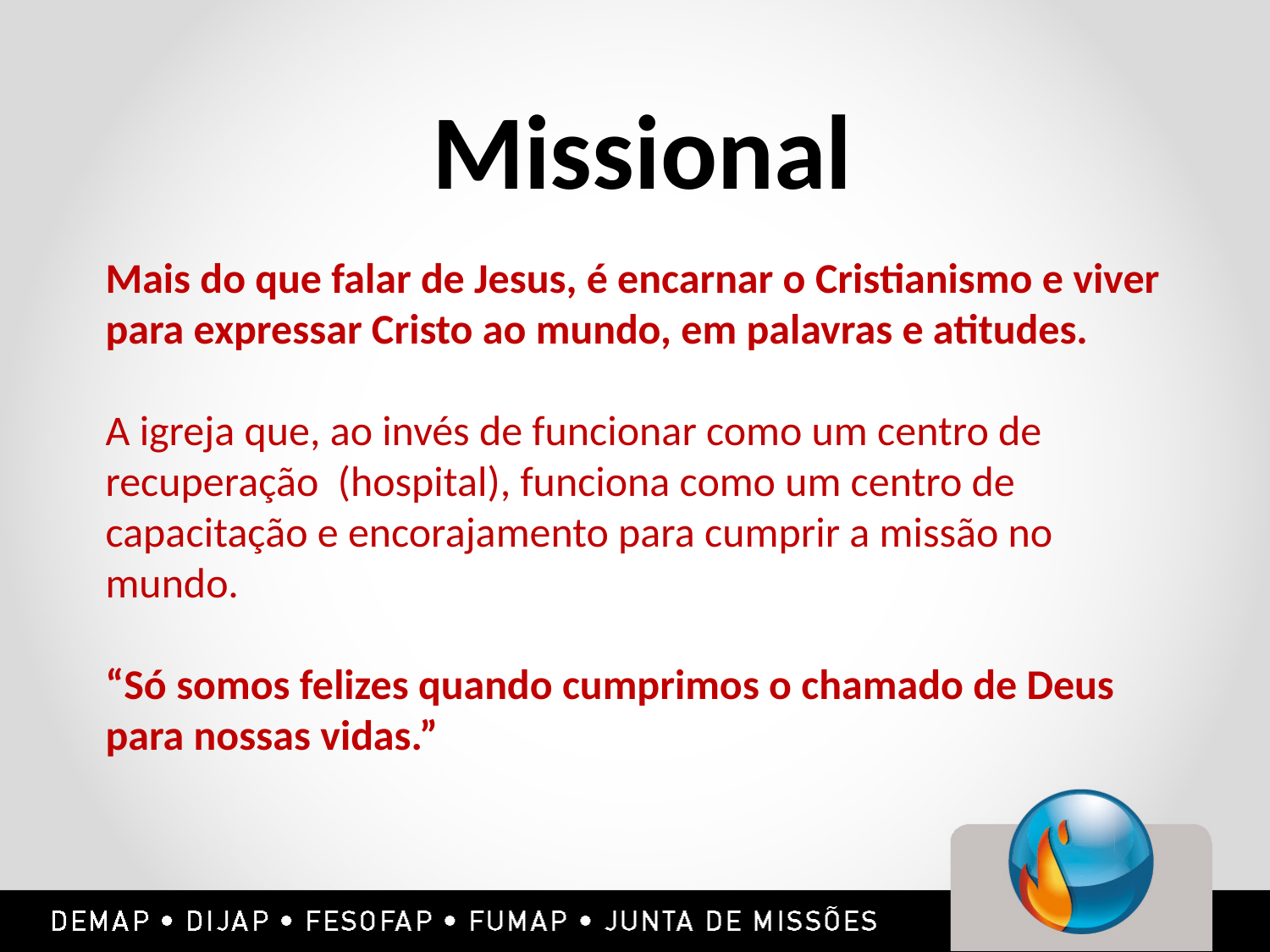

Missional
Mais do que falar de Jesus, é encarnar o Cristianismo e viver para expressar Cristo ao mundo, em palavras e atitudes.

A igreja que, ao invés de funcionar como um centro de recuperação  (hospital), funciona como um centro de capacitação e encorajamento para cumprir a missão no mundo.

“Só somos felizes quando cumprimos o chamado de Deus para nossas vidas.”